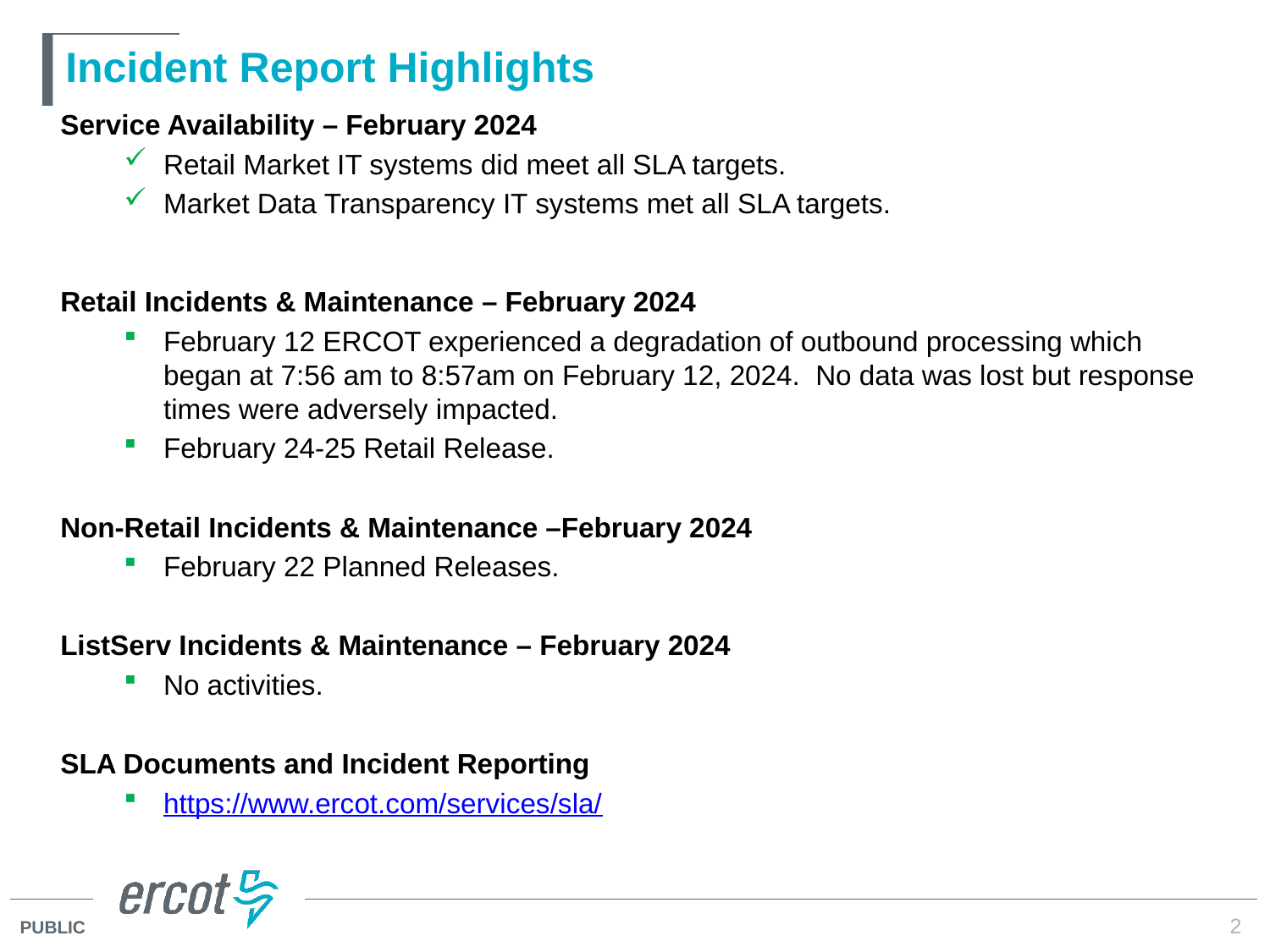

# Incident Report Highlights
Service Availability – February 2024
Retail Market IT systems did meet all SLA targets.
Market Data Transparency IT systems met all SLA targets.

Retail Incidents & Maintenance – February 2024
February 12 ERCOT experienced a degradation of outbound processing which began at 7:56 am to 8:57am on February 12, 2024.  No data was lost but response times were adversely impacted.
February 24-25 Retail Release.

Non-Retail Incidents & Maintenance –February 2024
February 22 Planned Releases.

ListServ Incidents & Maintenance – February 2024
No activities.

SLA Documents and Incident Reporting
https://www.ercot.com/services/sla/

2